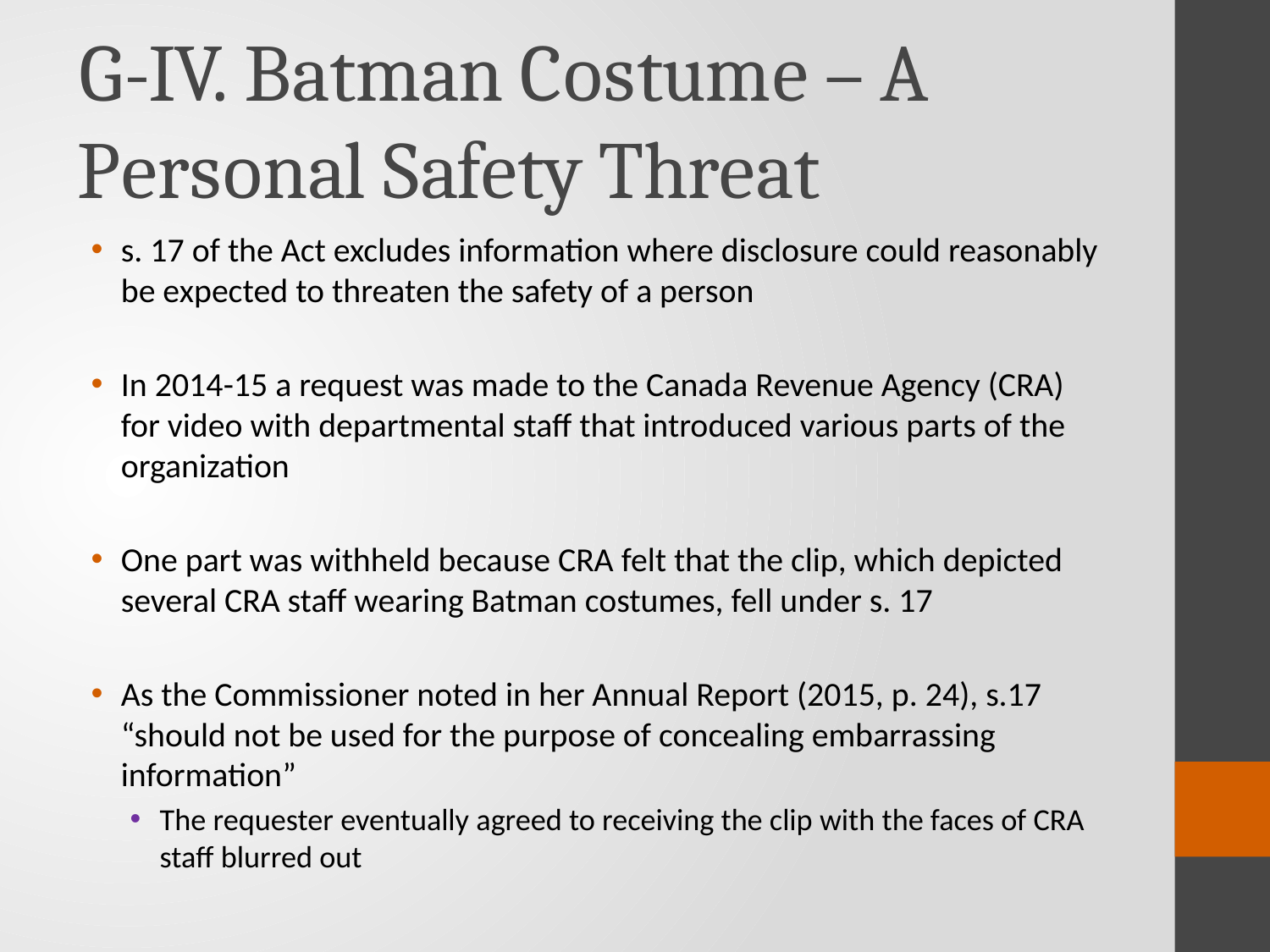

# G-IV. Batman Costume – A Personal Safety Threat
s. 17 of the Act excludes information where disclosure could reasonably be expected to threaten the safety of a person

In 2014-15 a request was made to the Canada Revenue Agency (CRA) for video with departmental staff that introduced various parts of the organization

One part was withheld because CRA felt that the clip, which depicted several CRA staff wearing Batman costumes, fell under s. 17

As the Commissioner noted in her Annual Report (2015, p. 24), s.17 “should not be used for the purpose of concealing embarrassing information”
The requester eventually agreed to receiving the clip with the faces of CRA staff blurred out